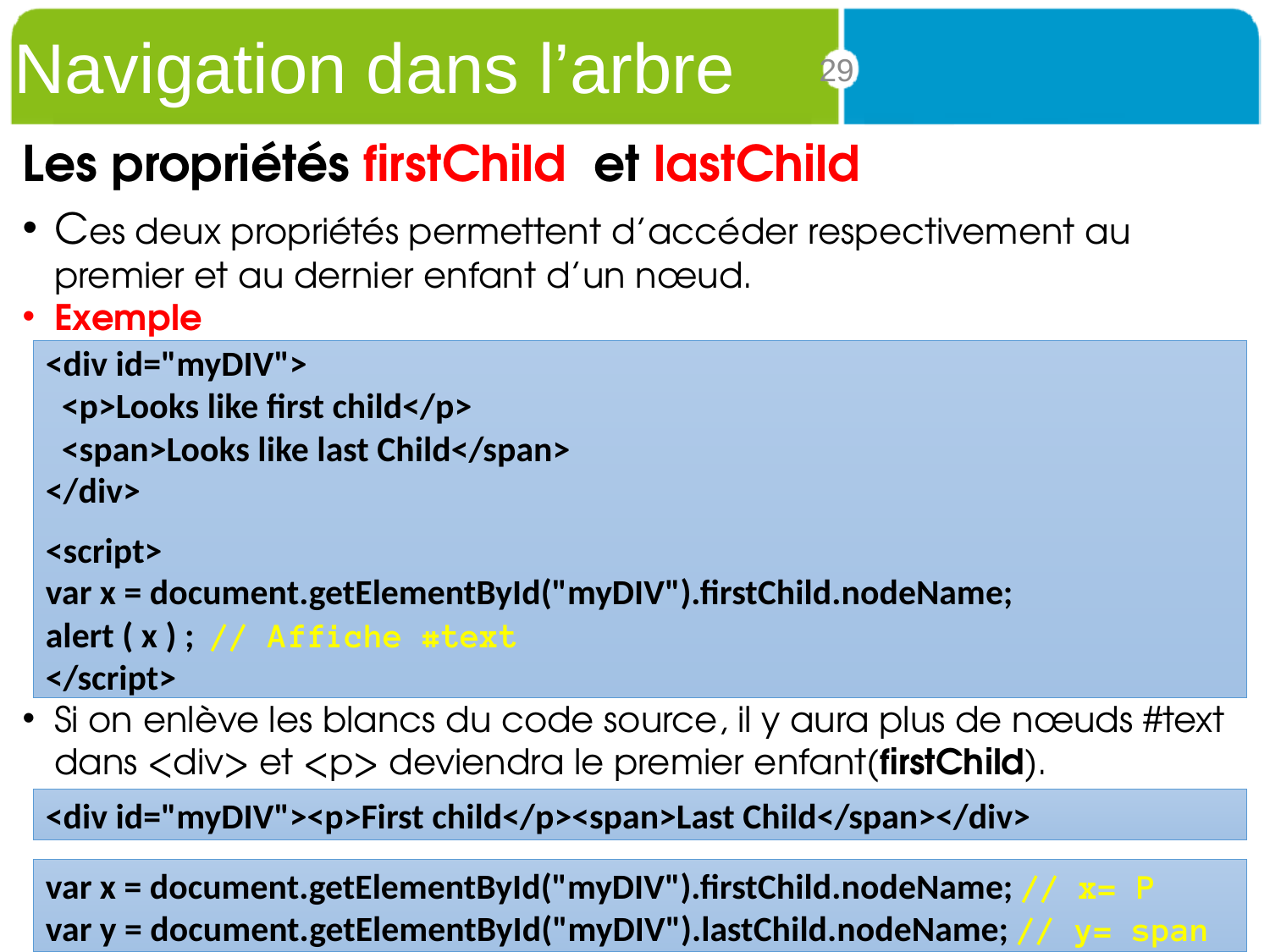

# Navigation dans l’arbre
29
Les propriétés firstChild  et lastChild
Ces deux propriétés permettent d’accéder respectivement au premier et au dernier enfant d’un nœud.
Exemple

Si on enlève les blancs du code source, il y aura plus de nœuds #text dans <div> et <p> deviendra le premier enfant(firstChild).

<div id="myDIV">
  <p>Looks like first child</p>
  <span>Looks like last Child</span>
</div>
<script>
var x = document.getElementById("myDIV").firstChild.nodeName;
alert ( x ) ;  // Affiche #text
</script>
<div id="myDIV"><p>First child</p><span>Last Child</span></div>
var x = document.getElementById("myDIV").firstChild.nodeName; // x= P
var y = document.getElementById("myDIV").lastChild.nodeName; // y= span